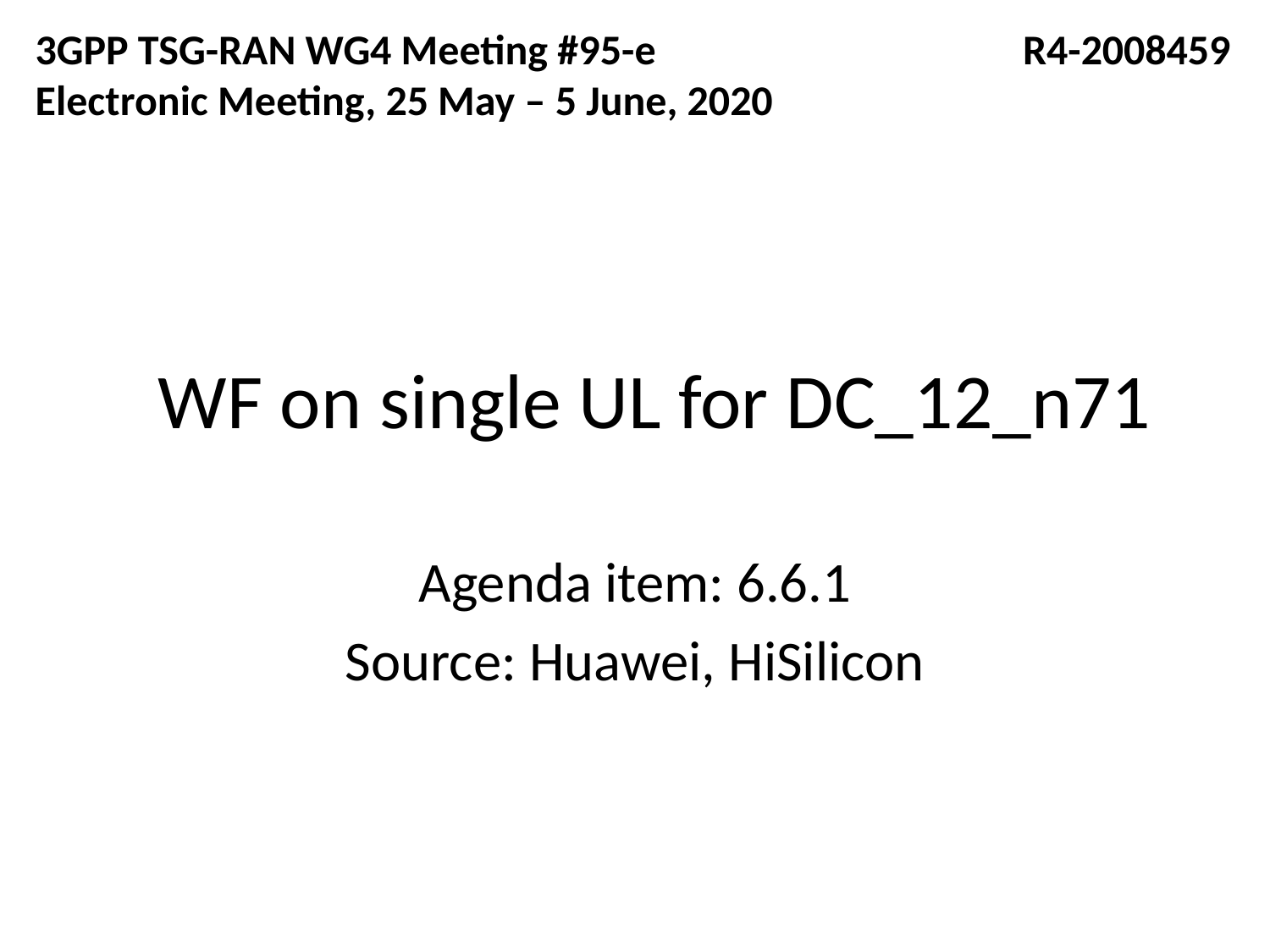

3GPP TSG-RAN WG4 Meeting #95-e	                                     R4-2008459
Electronic Meeting, 25 May – 5 June, 2020
# WF on single UL for DC_12_n71
Agenda item: 6.6.1
Source: Huawei, HiSilicon